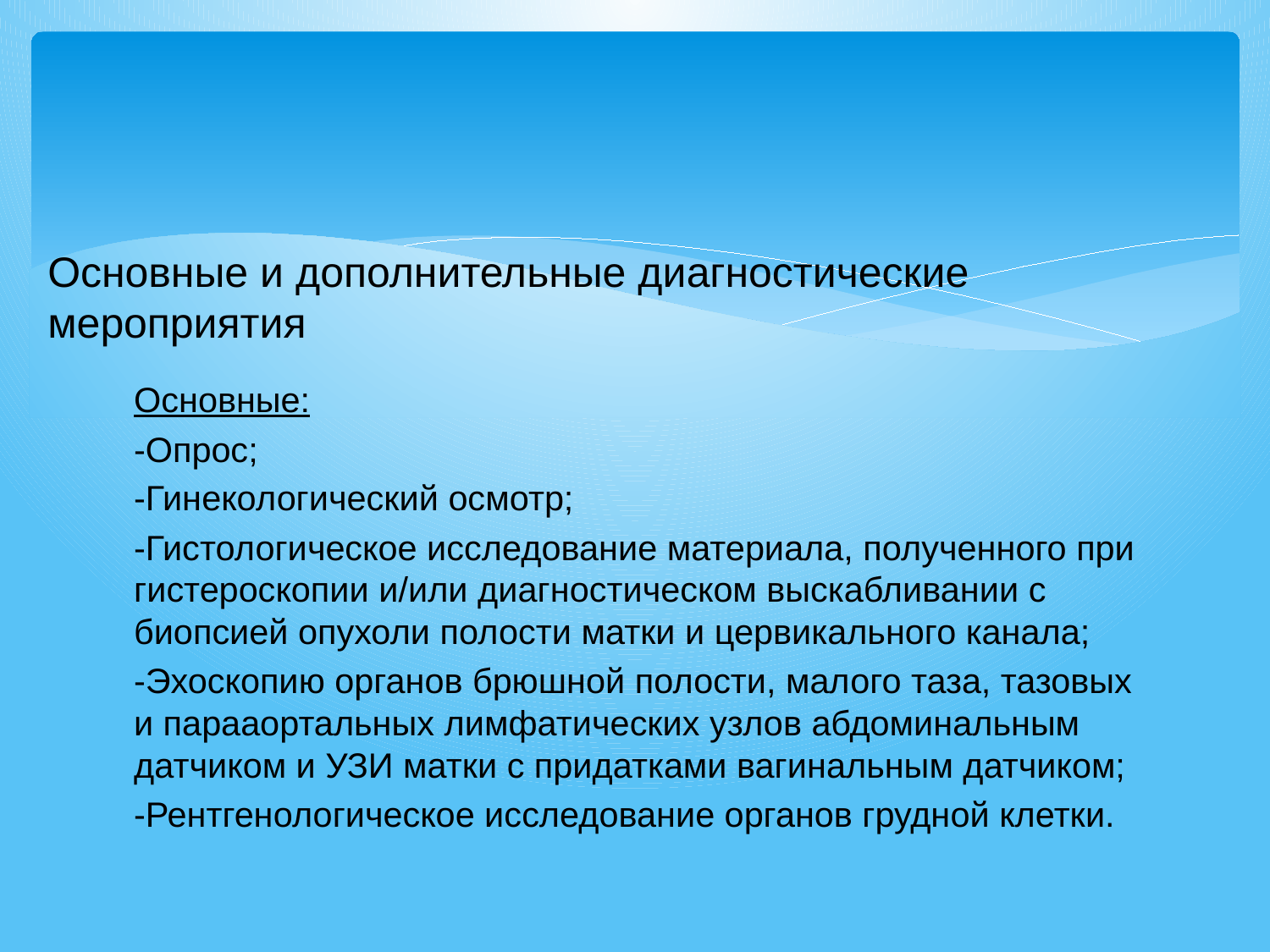

# Основные и дополнительные диагностические мероприятия
Основные:
-Опрос;
-Гинекологический осмотр;
-Гистологическое исследование материала, полученного при гистероскопии и/или диагностическом выскабливании с биопсией опухоли полости матки и цервикального канала;
-Эхоскопию органов брюшной полости, малого таза, тазовых и парааортальных лимфатических узлов абдоминальным датчиком и УЗИ матки с придатками вагинальным датчиком;
-Рентгенологическое исследование органов грудной клетки.